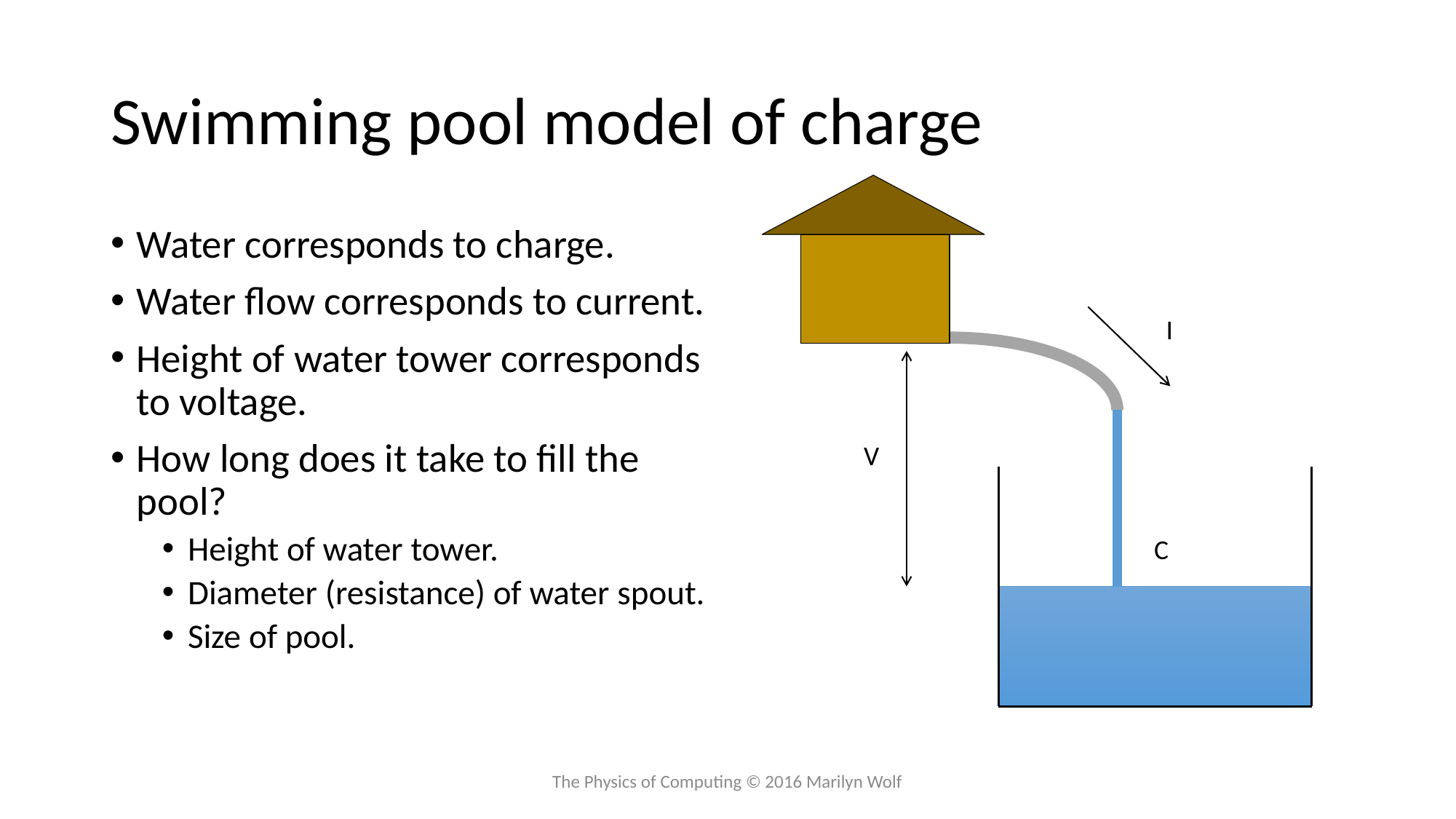

# Swimming pool model of charge

Water corresponds to charge.
Water flow corresponds to current.
Height of water tower corresponds to voltage.
How long does it take to fill the pool?
Height of water tower.
Diameter (resistance) of water spout.
Size of pool.

I

V
C

The Physics of Computing © 2016 Marilyn Wolf